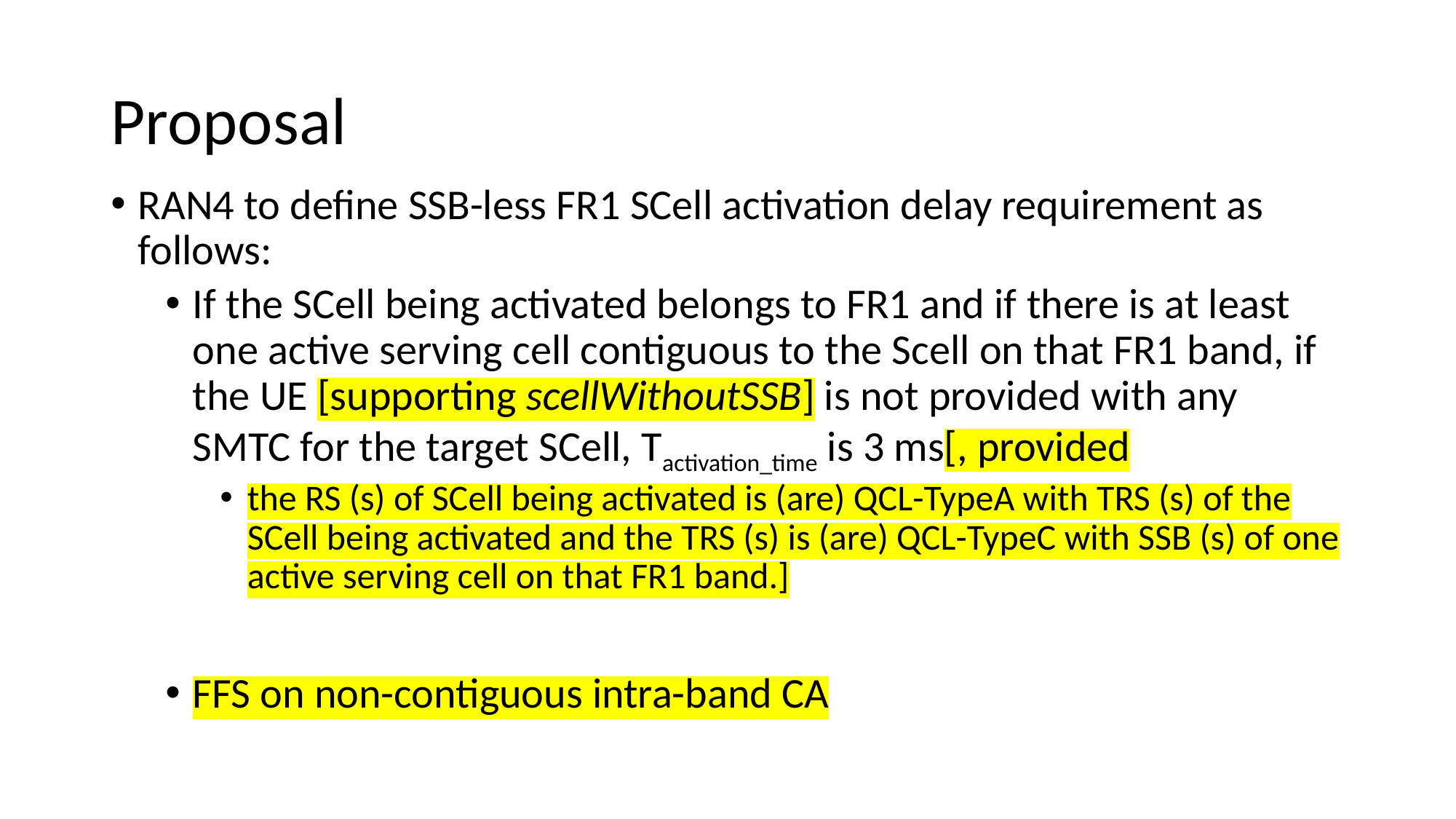

# Proposal
RAN4 to define SSB-less FR1 SCell activation delay requirement as follows:
If the SCell being activated belongs to FR1 and if there is at least one active serving cell contiguous to the Scell on that FR1 band, if the UE [supporting scellWithoutSSB] is not provided with any SMTC for the target SCell, Tactivation_time is 3 ms[, provided
the RS (s) of SCell being activated is (are) QCL-TypeA with TRS (s) of the SCell being activated and the TRS (s) is (are) QCL-TypeC with SSB (s) of one active serving cell on that FR1 band.]

FFS on non-contiguous intra-band CA